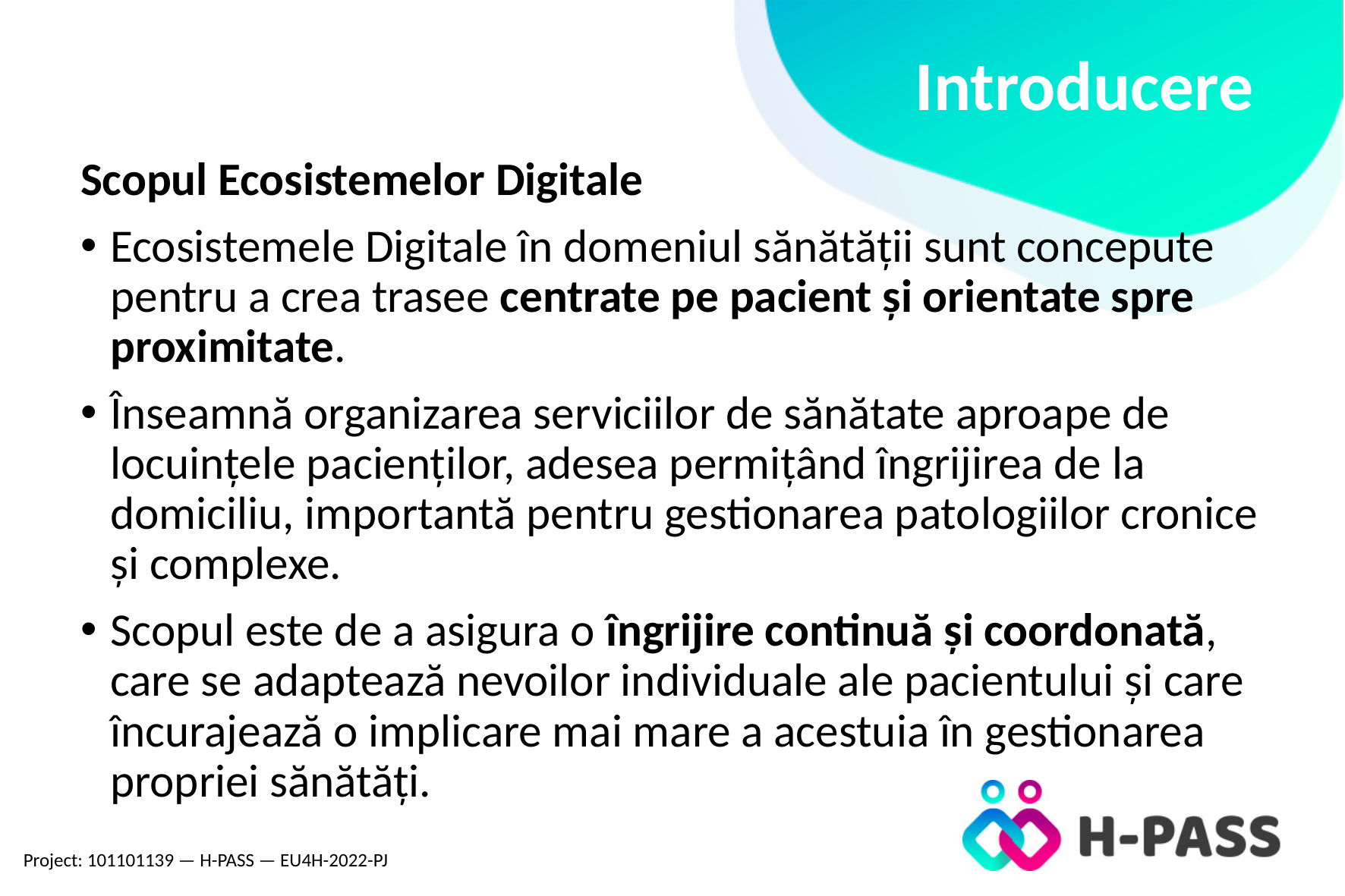

Introducere
Scopul Ecosistemelor Digitale
Ecosistemele Digitale în domeniul sănătății sunt concepute pentru a crea trasee centrate pe pacient și orientate spre proximitate.
Înseamnă organizarea serviciilor de sănătate aproape de locuințele pacienților, adesea permițând îngrijirea de la domiciliu, importantă pentru gestionarea patologiilor cronice și complexe.
Scopul este de a asigura o îngrijire continuă și coordonată, care se adaptează nevoilor individuale ale pacientului și care încurajează o implicare mai mare a acestuia în gestionarea propriei sănătăți.
Project: 101101139 — H-PASS — EU4H-2022-PJ